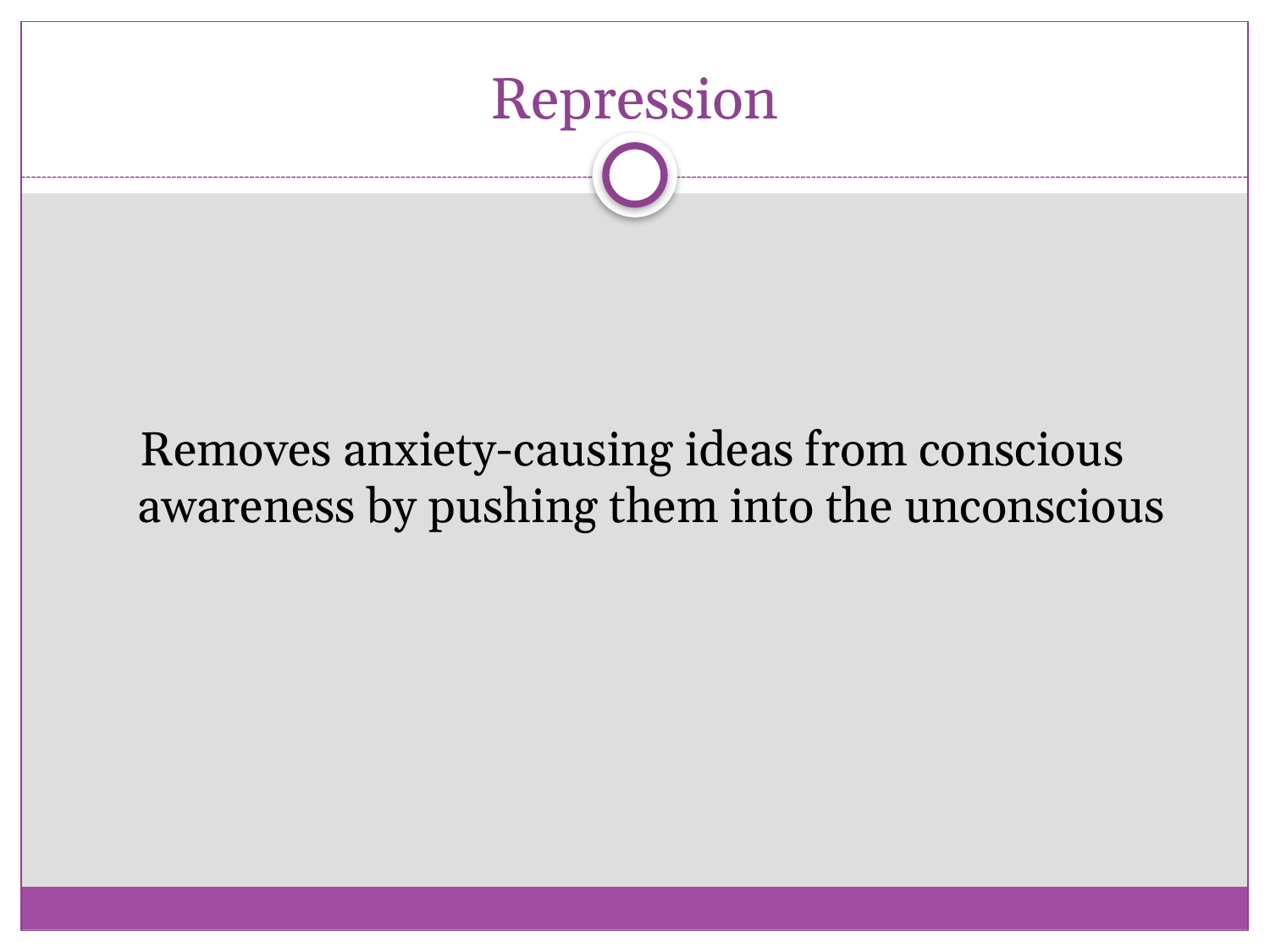

# Repression

Removes anxiety-causing ideas from conscious awareness by pushing them into the unconscious